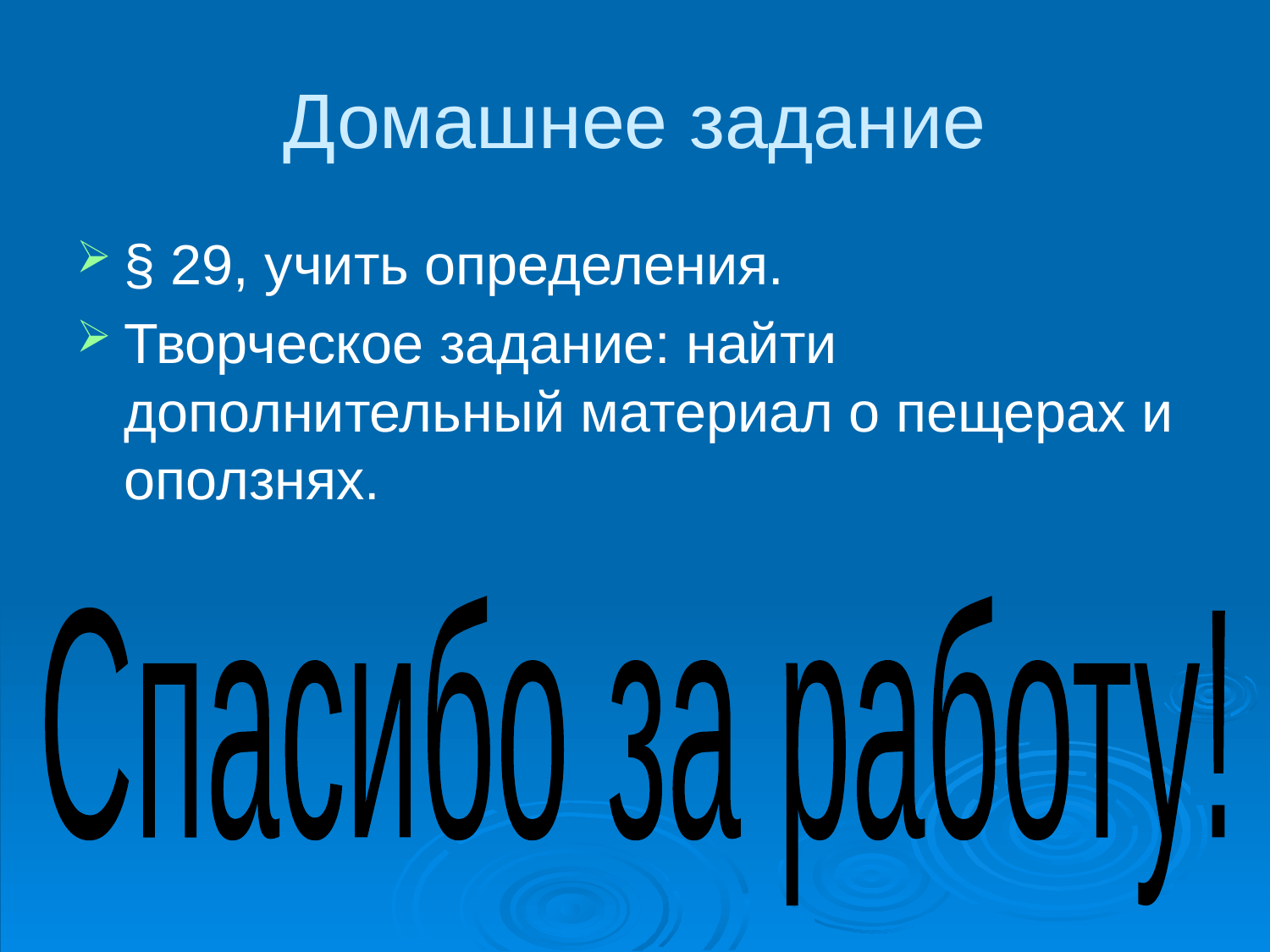

# Домашнее задание
§ 29, учить определения.
Творческое задание: найти дополнительный материал о пещерах и оползнях.
Спасибо за работу!